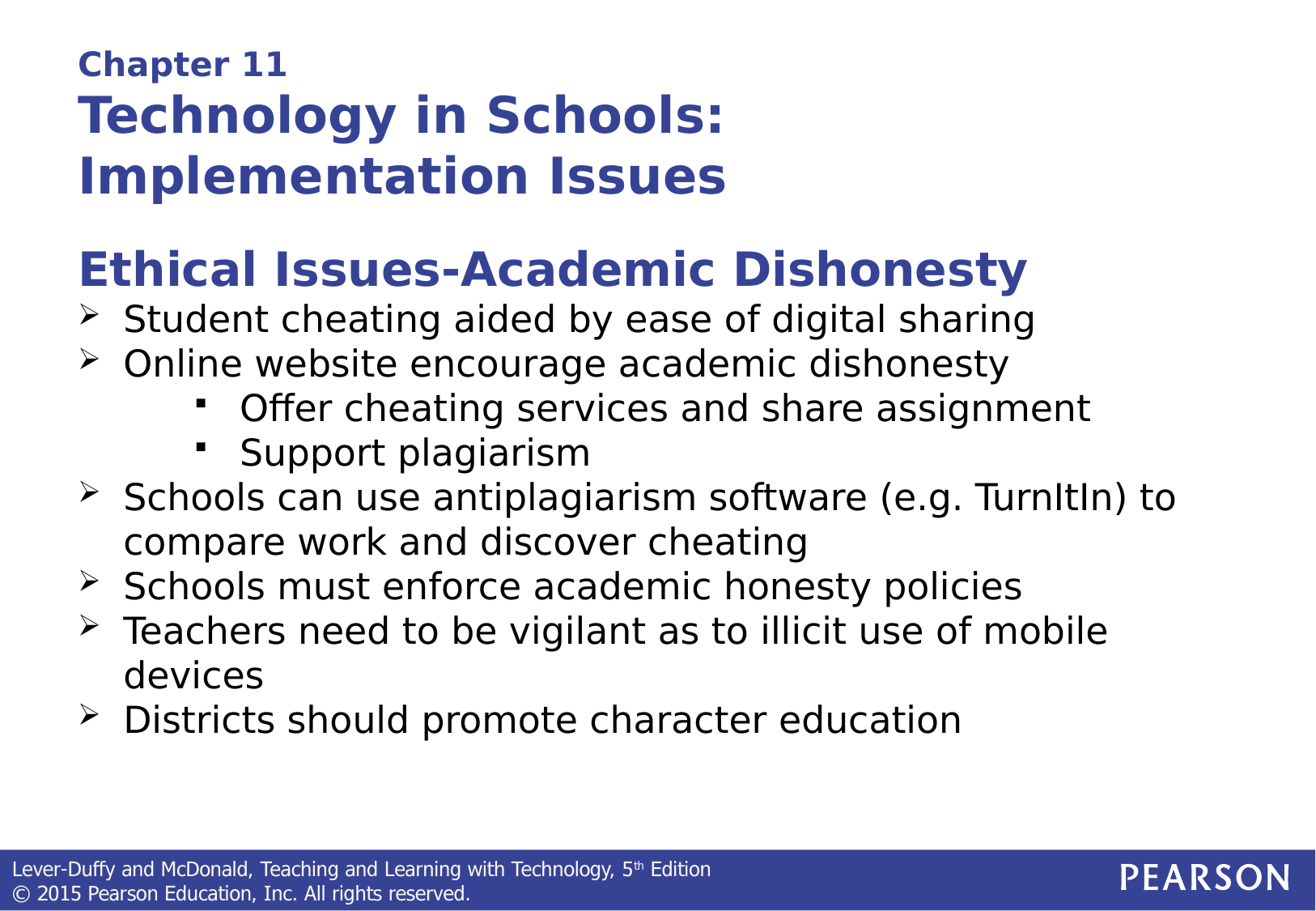

# Chapter 11 Technology in Schools: Implementation Issues
Ethical Issues-Academic Dishonesty
Student cheating aided by ease of digital sharing
Online website encourage academic dishonesty
Offer cheating services and share assignment
Support plagiarism
Schools can use antiplagiarism software (e.g. TurnItIn) to compare work and discover cheating
Schools must enforce academic honesty policies
Teachers need to be vigilant as to illicit use of mobile devices
Districts should promote character education